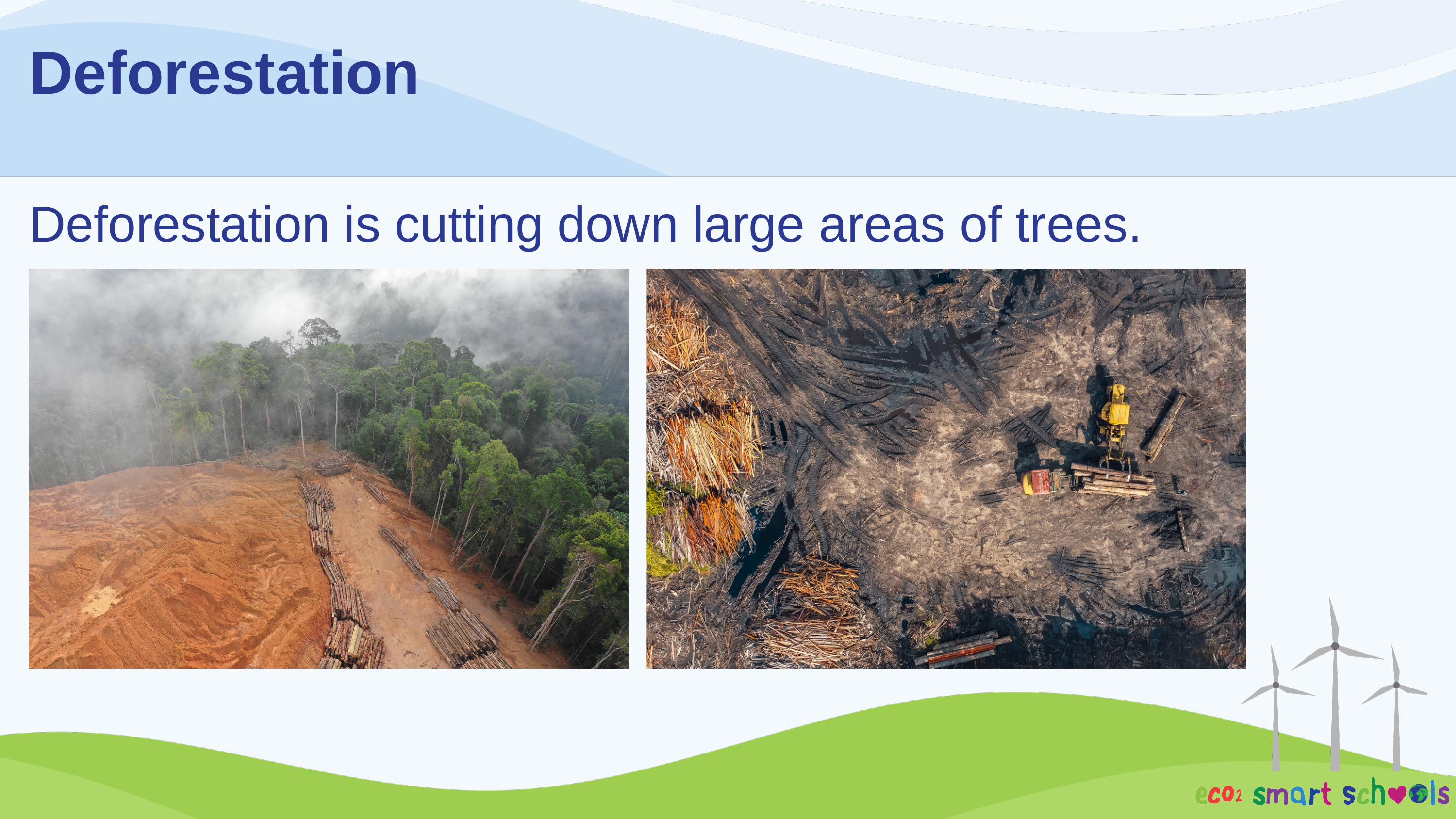

Deforestation
Deforestation is cutting down large areas of trees.